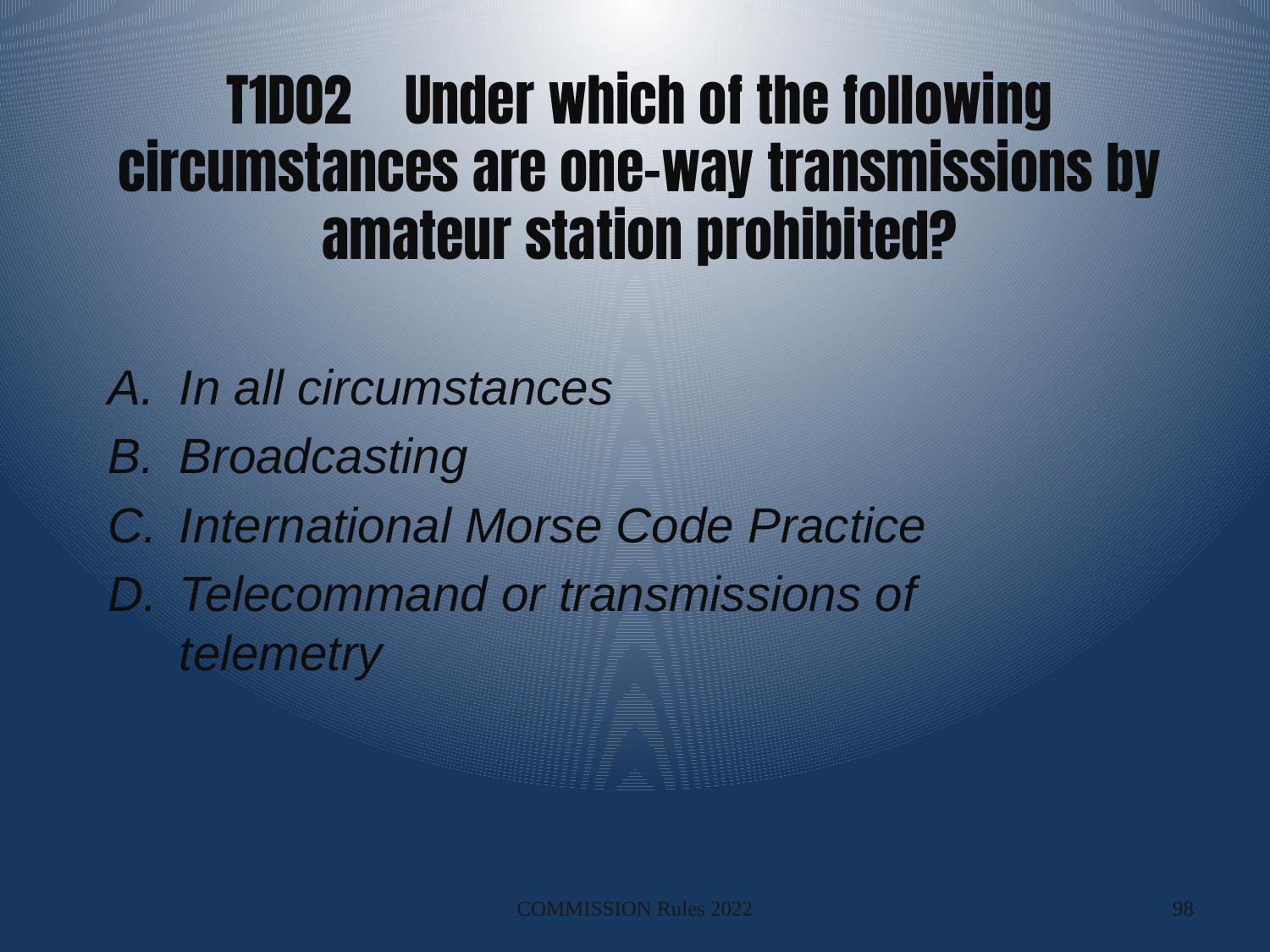

# T1D02    Under which of the following circumstances are one-way transmissions by amateur station prohibited?
In all circumstances
Broadcasting
International Morse Code Practice
Telecommand or transmissions of telemetry
COMMISSION Rules 2022
98